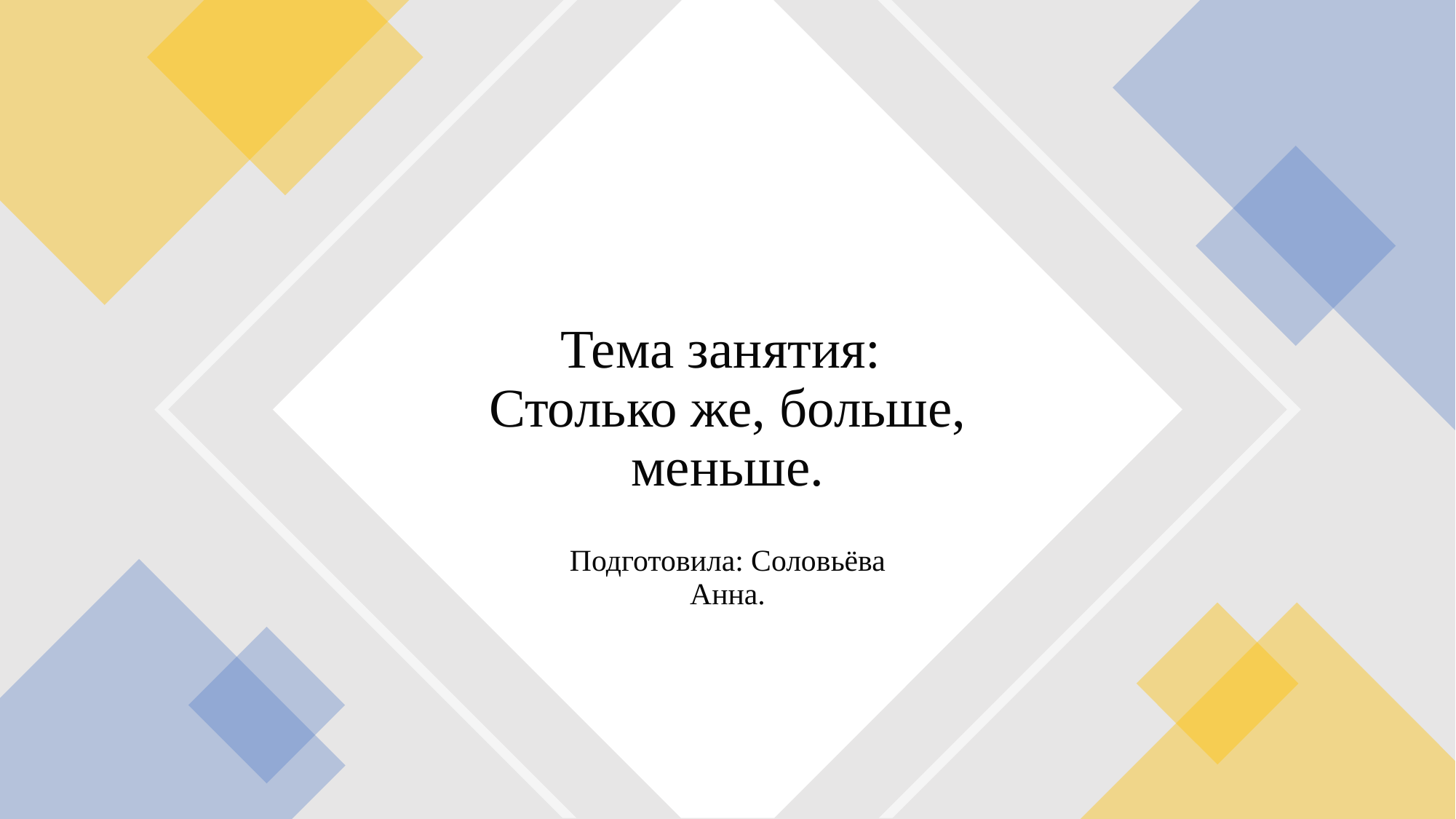

# Тема занятия: Столько же, больше, меньше.
Подготовила: Соловьёва Анна.